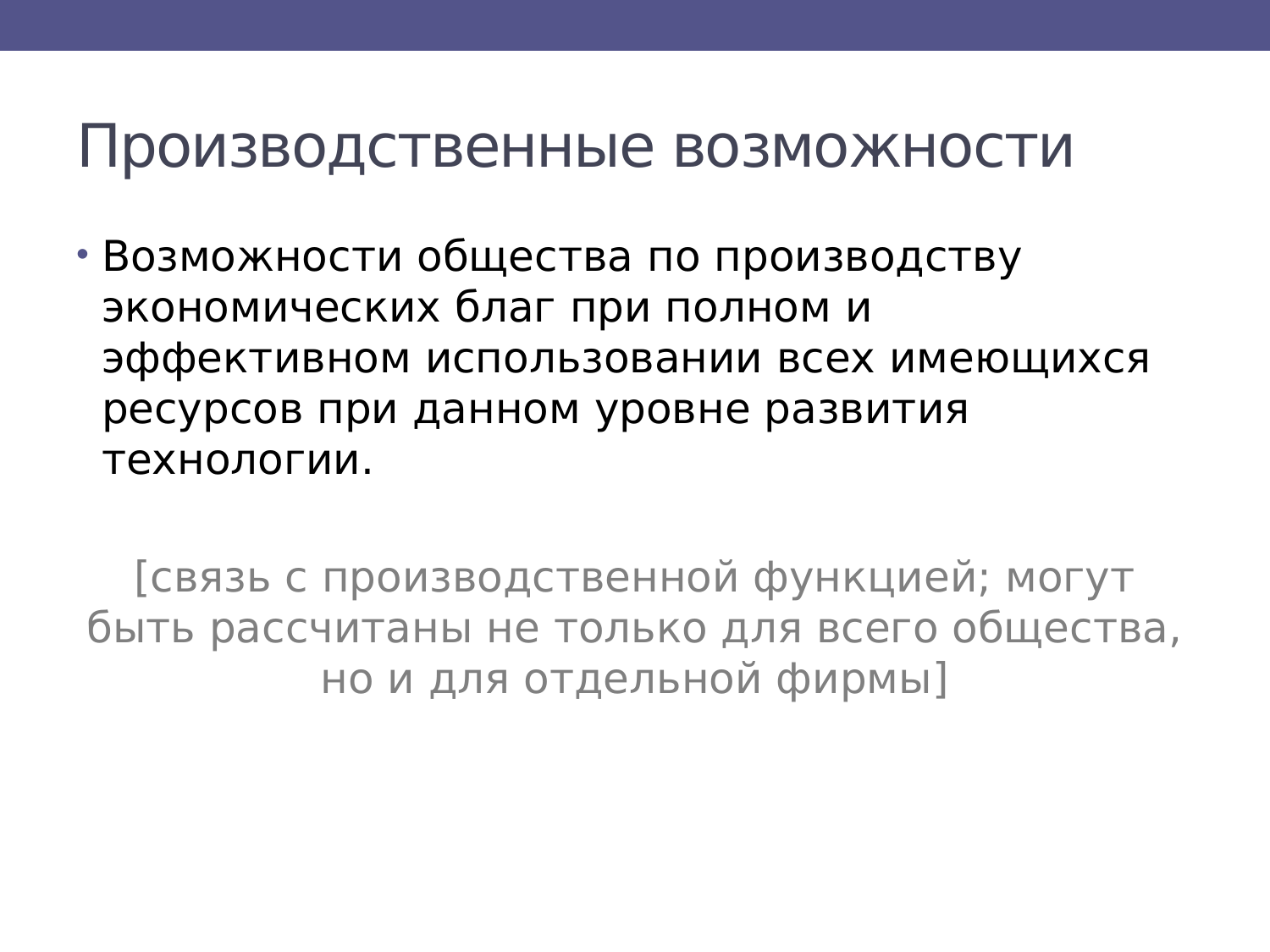

# Производственные возможности
Возможности общества по производству экономических благ при полном и эффективном использовании всех имеющихся ресурсов при данном уровне развития технологии.

[связь с производственной функцией; могут быть рассчитаны не только для всего общества, но и для отдельной фирмы]